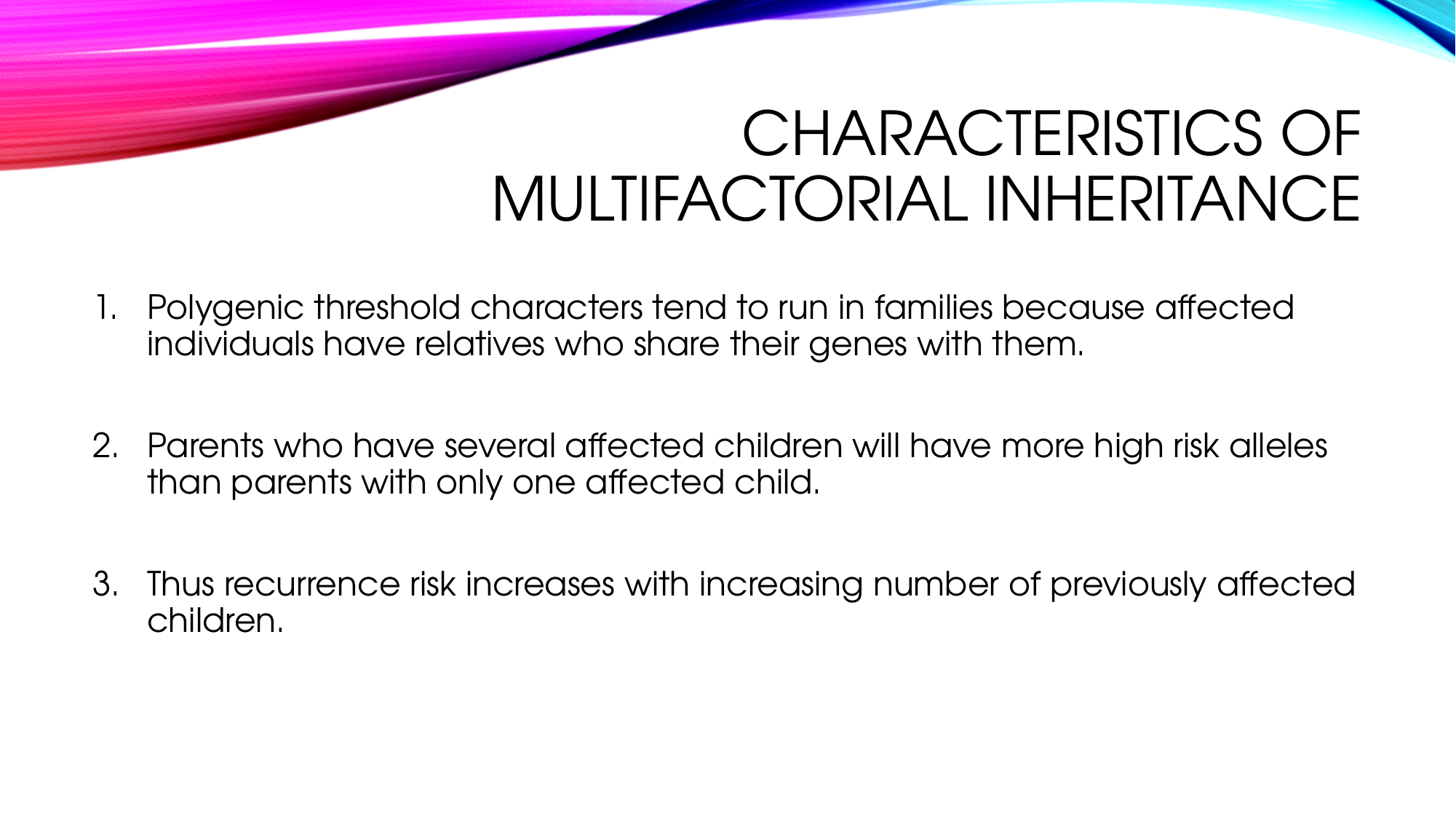

# CHARACTERISTICS OF MULTIFACTORIAL INHERITANCE
Polygenic threshold characters tend to run in families because affected individuals have relatives who share their genes with them.

Parents who have several affected children will have more high risk alleles than parents with only one affected child.

Thus recurrence risk increases with increasing number of previously affected children.